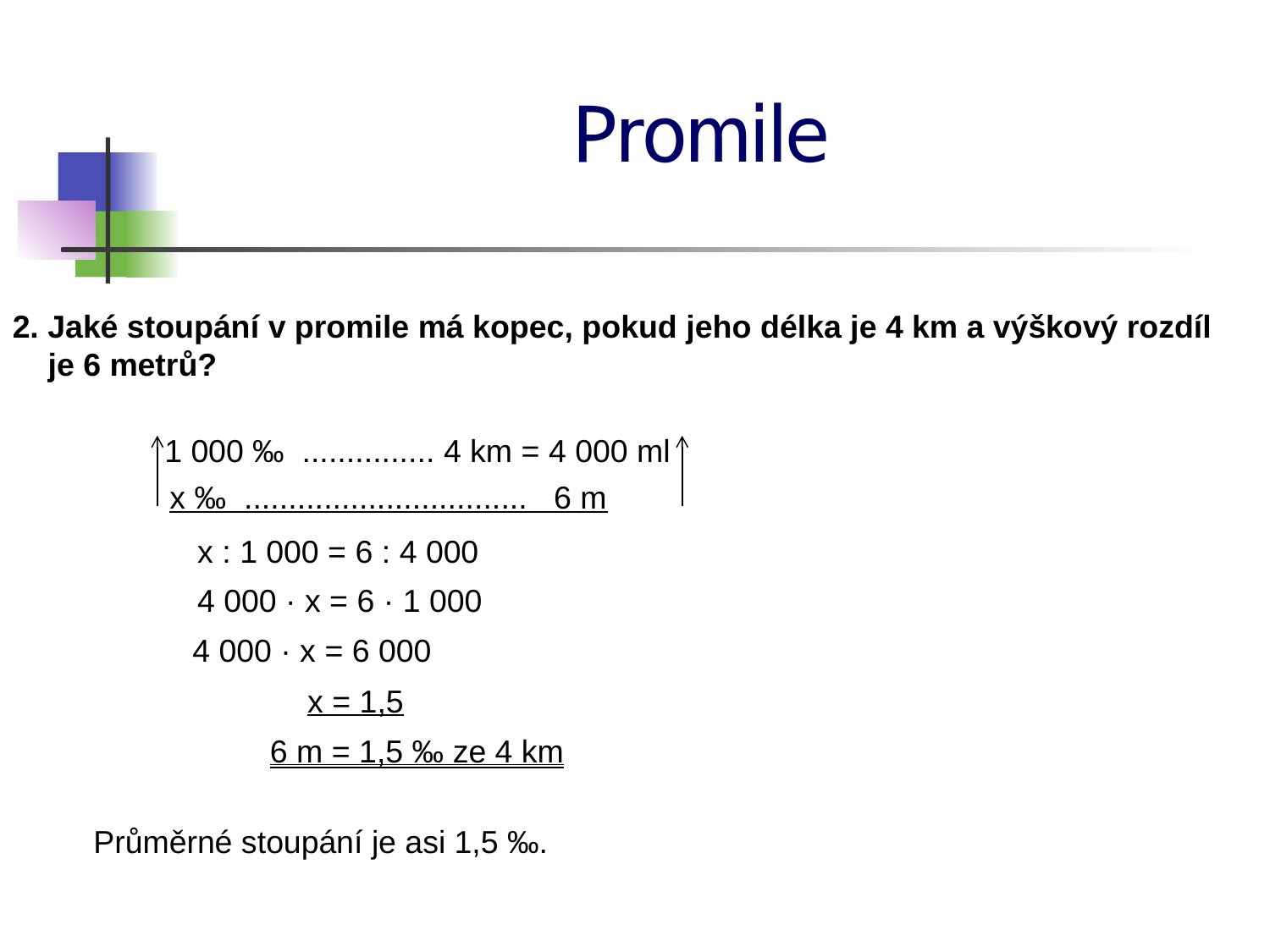

# Promile
2. Jaké stoupání v promile má kopec, pokud jeho délka je 4 km a výškový rozdíl
    je 6 metrů?
1 000 ‰  ............... 4 km = 4 000 ml
x ‰  ................................   6 m
x : 1 000 = 6 : 4 000
4 000 · x = 6 · 1 000
4 000 · x = 6 000
x = 1,5
6 m = 1,5 ‰ ze 4 km
Průměrné stoupání je asi 1,5 ‰.